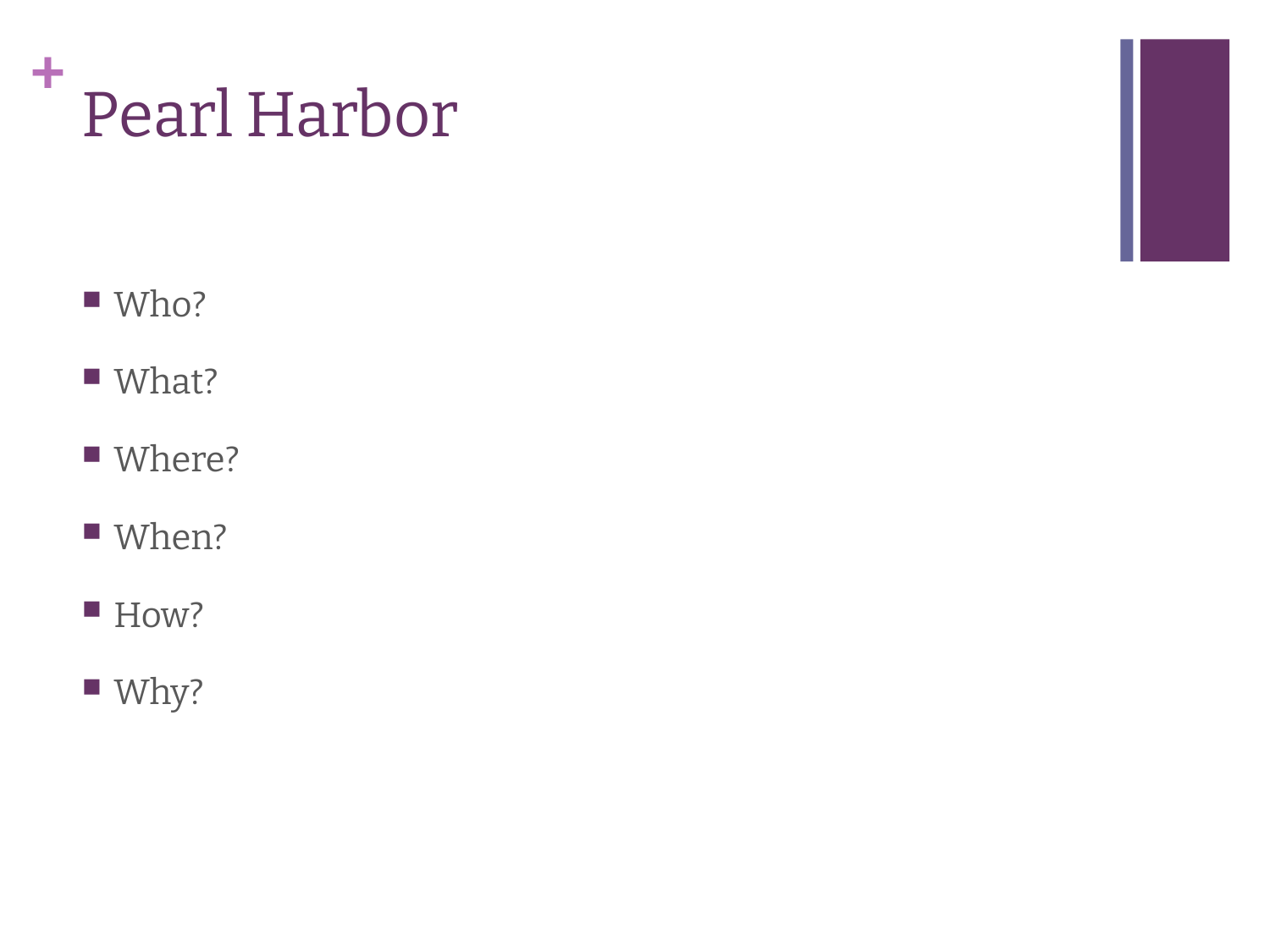

# Pearl Harbor
Who?
What?
Where?
When?
How?
Why?